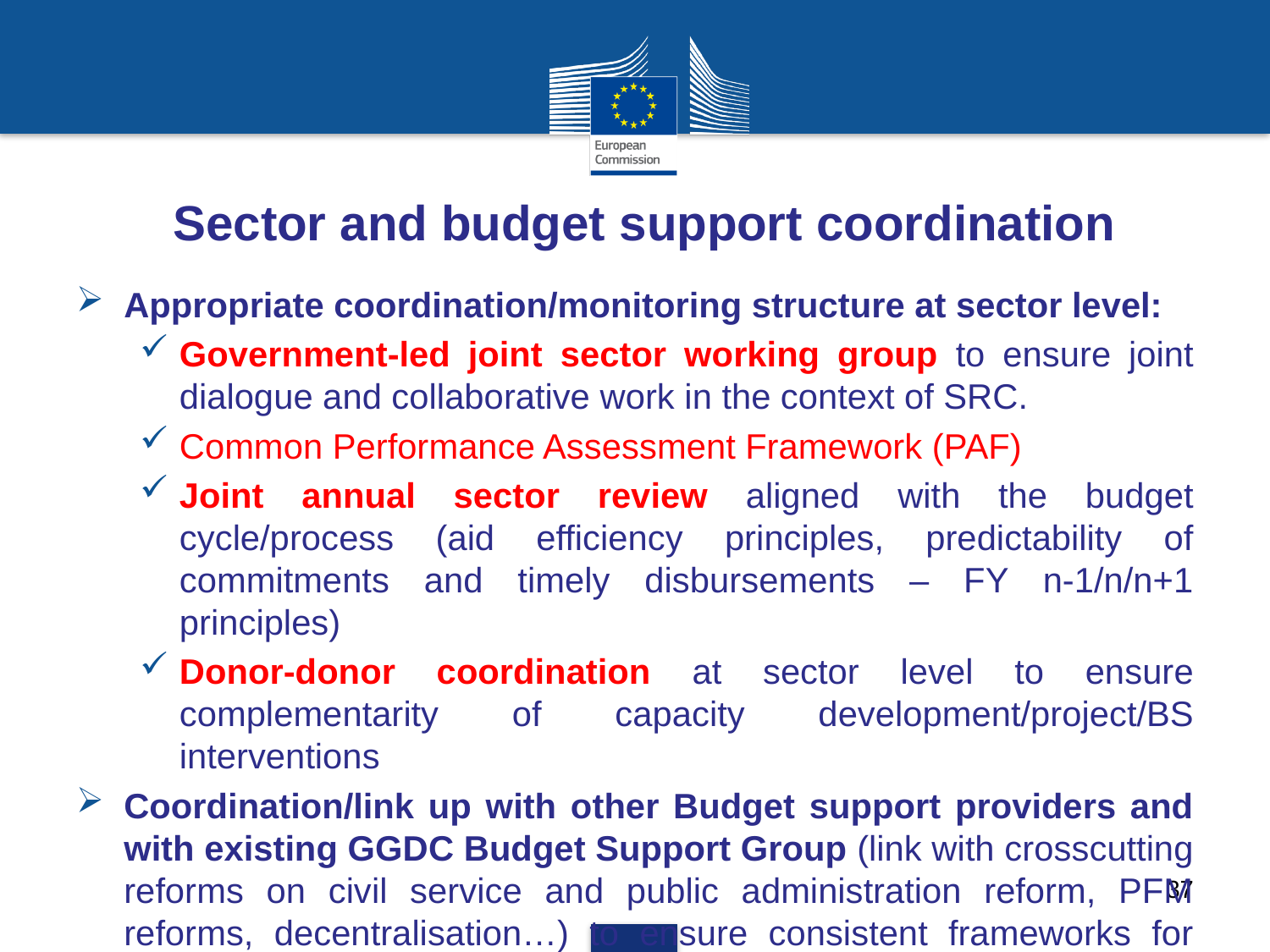

# Sector and budget support coordination
Appropriate coordination/monitoring structure at sector level:
Government-led joint sector working group to ensure joint dialogue and collaborative work in the context of SRC.
Common Performance Assessment Framework (PAF)
Joint annual sector review aligned with the budget cycle/process (aid efficiency principles, predictability of commitments and timely disbursements – FY n-1/n/n+1 principles)
Donor-donor coordination at sector level to ensure complementarity of capacity development/project/BS interventions
Coordination/link up with other Budget support providers and with existing GGDC Budget Support Group (link with crosscutting reforms on civil service and public administration reform, PFM reforms, decentralisation…) to ensure consistent frameworks for monitoring and conditionality between sector budget supports and between GGDC and SRC

37